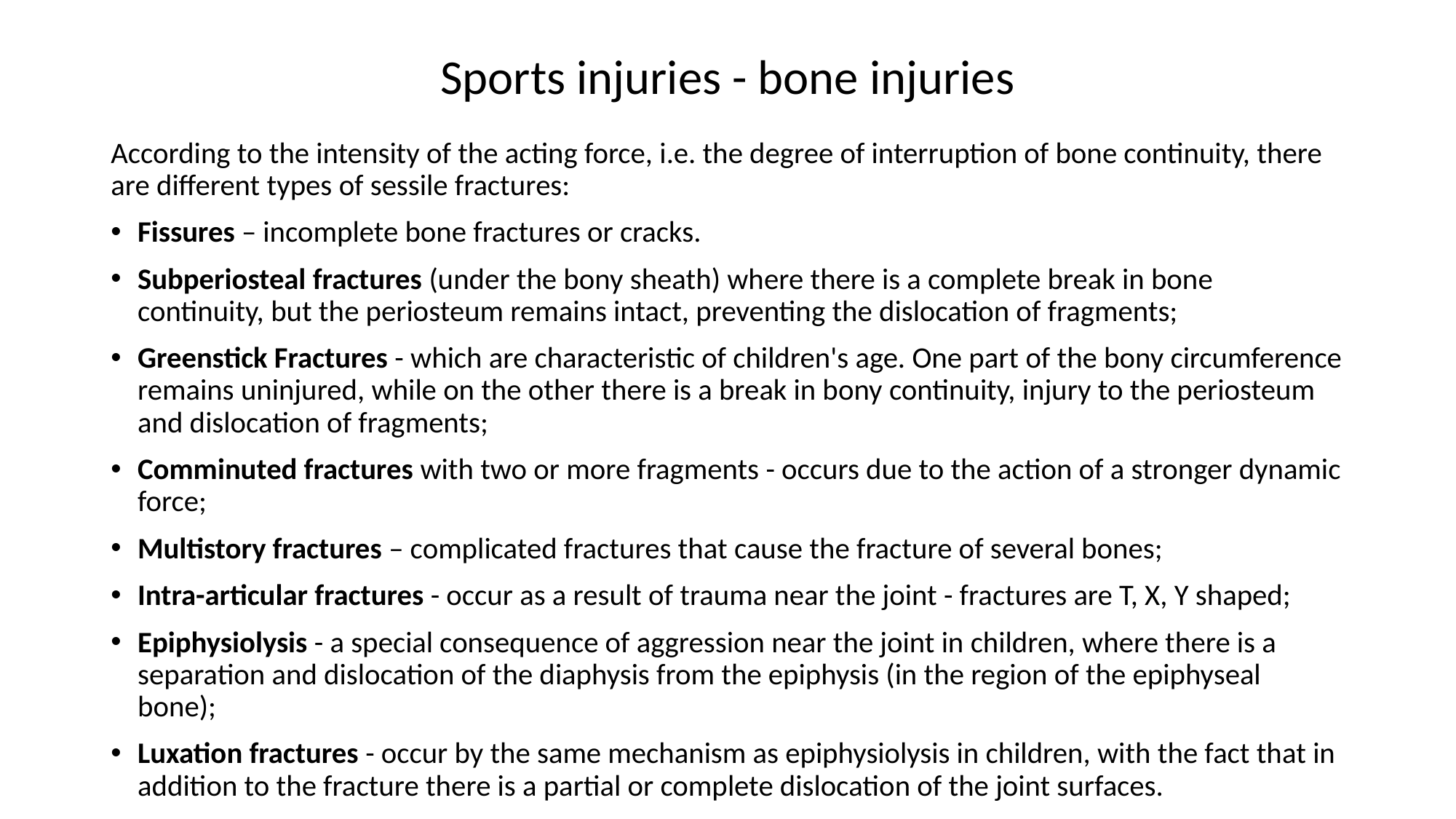

# Sports injuries - bone injuries
According to the intensity of the acting force, i.e. the degree of interruption of bone continuity, there are different types of sessile fractures:
Fissures – incomplete bone fractures or cracks.
Subperiosteal fractures (under the bony sheath) where there is a complete break in bone continuity, but the periosteum remains intact, preventing the dislocation of fragments;
Greenstick Fractures - which are characteristic of children's age. One part of the bony circumference remains uninjured, while on the other there is a break in bony continuity, injury to the periosteum and dislocation of fragments;
Comminuted fractures with two or more fragments - occurs due to the action of a stronger dynamic force;
Multistory fractures – complicated fractures that cause the fracture of several bones;
Intra-articular fractures - occur as a result of trauma near the joint - fractures are T, X, Y shaped;
Epiphysiolysis - a special consequence of aggression near the joint in children, where there is a separation and dislocation of the diaphysis from the epiphysis (in the region of the epiphyseal bone);
Luxation fractures - occur by the same mechanism as epiphysiolysis in children, with the fact that in addition to the fracture there is a partial or complete dislocation of the joint surfaces.